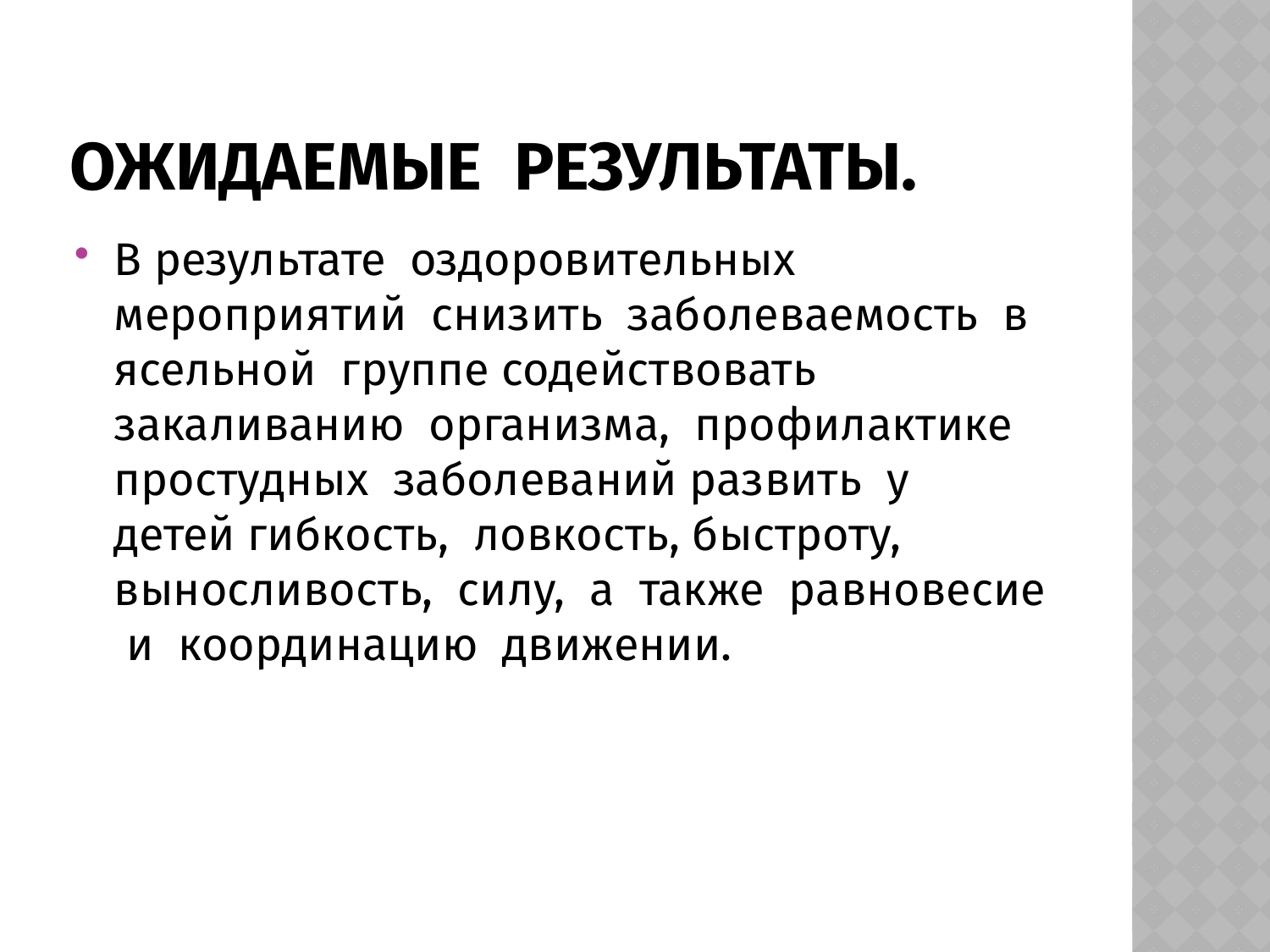

# Ожидаемые  результаты.
В результате  оздоровительных  мероприятий  снизить  заболеваемость  в  ясельной  группе содействовать  закаливанию  организма,  профилактике  простудных  заболеваний развить  у  детей гибкость,  ловкость, быстроту,  выносливость,  силу,  а  также  равновесие  и  координацию  движении.